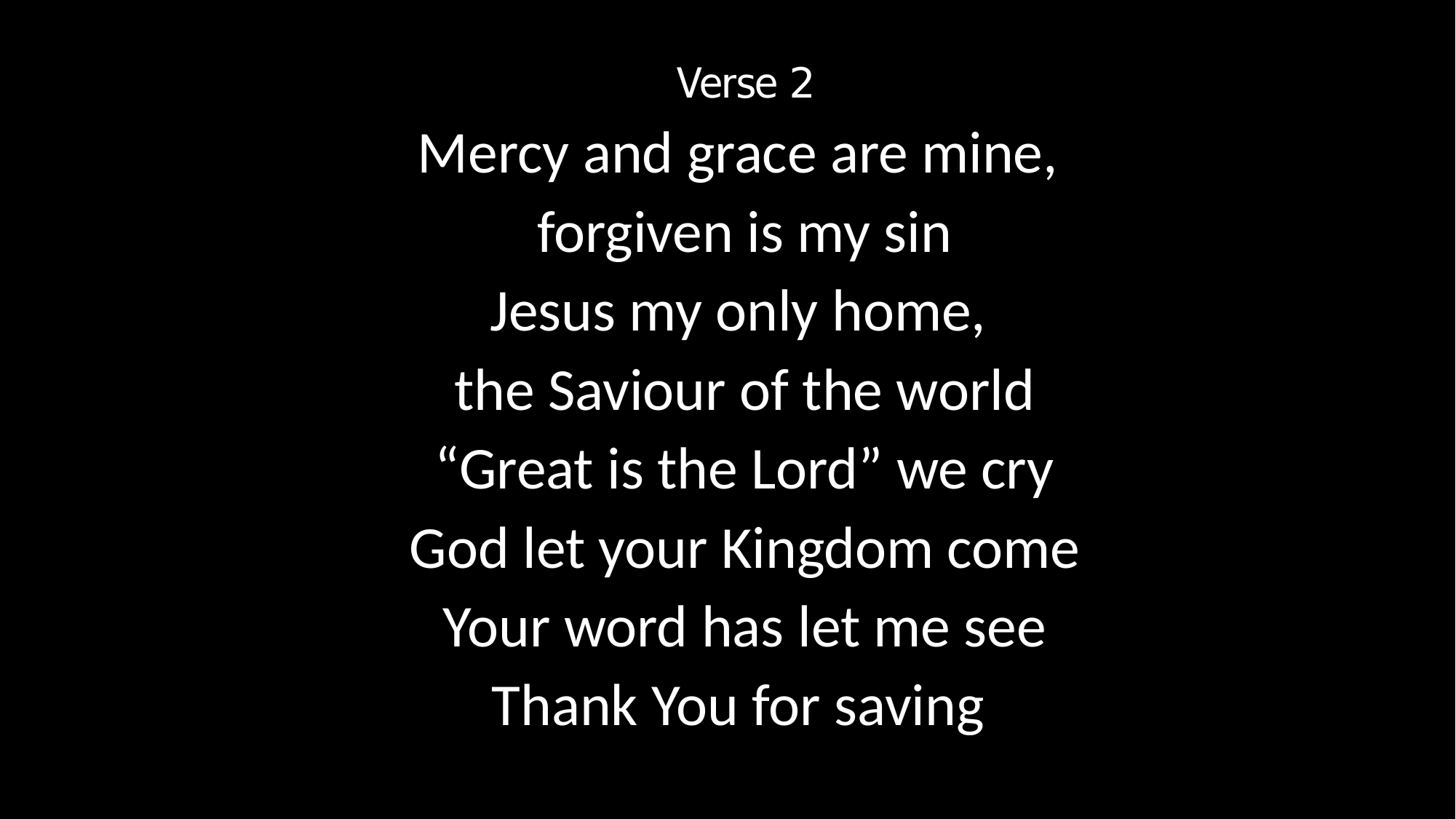

Verse 2
Mercy and grace are mine,
forgiven is my sin
Jesus my only home,
the Saviour of the world
“Great is the Lord” we cry
God let your Kingdom come
Your word has let me see
Thank You for saving